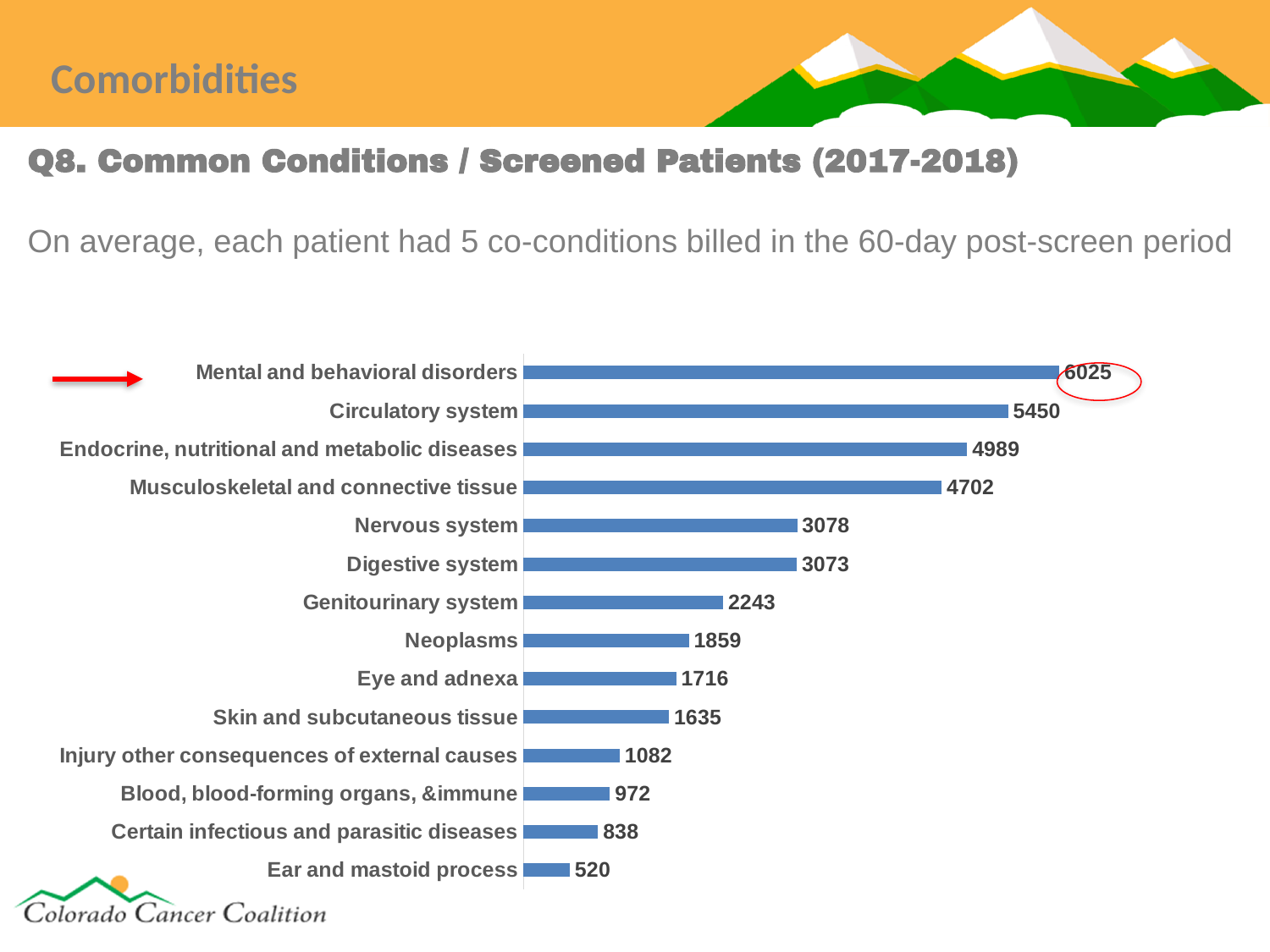

Comorbidities
# Q8. Common Conditions / Screened Patients (2017-2018) On average, each patient had 5 co-conditions billed in the 60-day post-screen period

### Chart

| Category |  |
|---|---|
| Ear and mastoid process | 520.0 |
| Certain infectious and parasitic diseases | 838.0 |
| Blood, blood-forming organs, &immune | 972.0 |
| Injury other consequences of external causes | 1082.0 |
| Skin and subcutaneous tissue | 1635.0 |
| Eye and adnexa | 1716.0 |
| Neoplasms | 1859.0 |
| Genitourinary system | 2243.0 |
| Digestive system | 3073.0 |
| Nervous system | 3078.0 |
| Musculoskeletal and connective tissue | 4702.0 |
| Endocrine, nutritional and metabolic diseases | 4989.0 |
| Circulatory system | 5450.0 |
| Mental and behavioral disorders | 6025.0 |